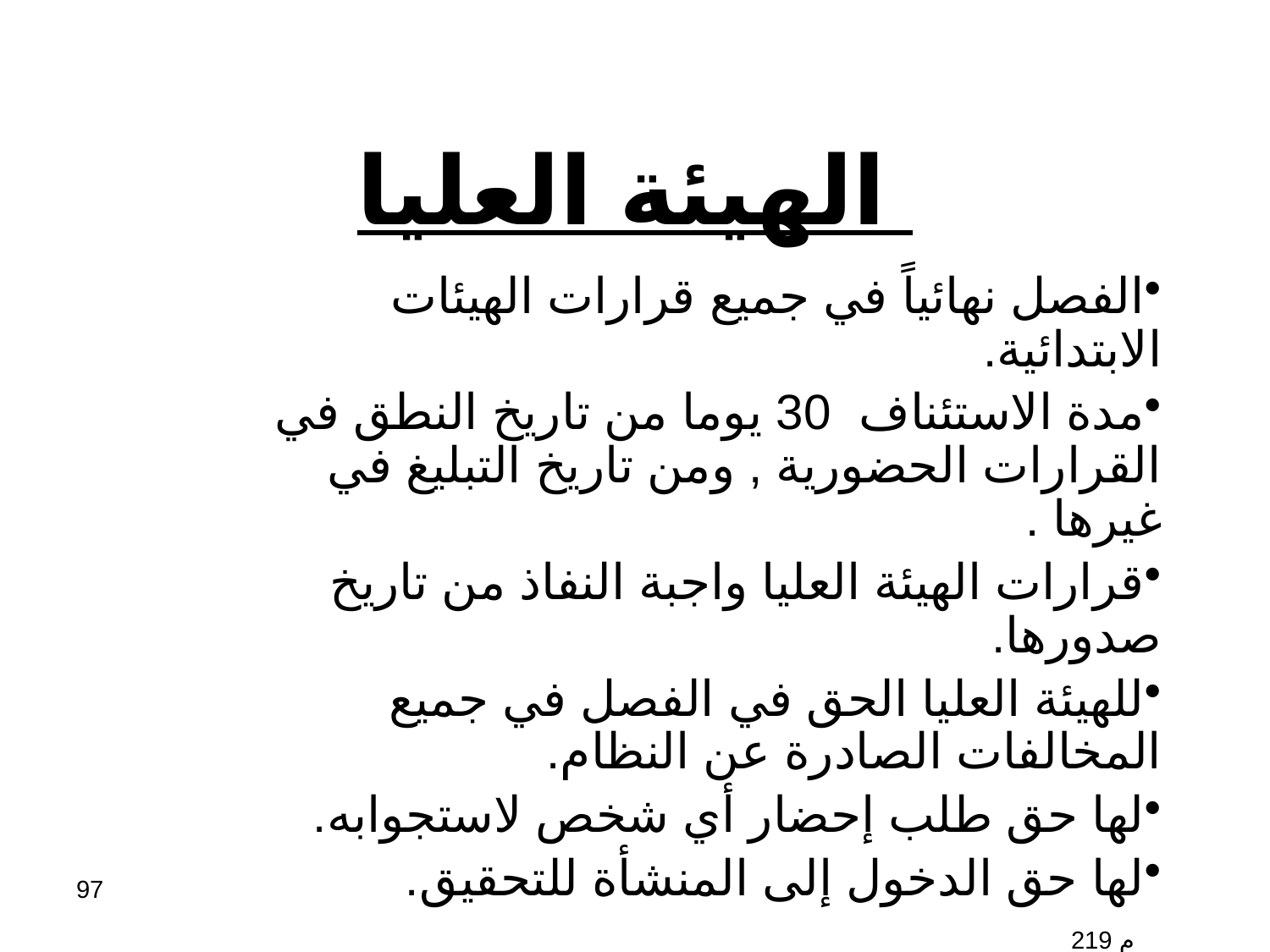

# الهيئة العليا
الفصل نهائياً في جميع قرارات الهيئات الابتدائية.
مدة الاستئناف  30 يوما من تاريخ النطق في القرارات الحضورية , ومن تاريخ التبليغ في غيرها .
قرارات الهيئة العليا واجبة النفاذ من تاريخ صدورها.
للهيئة العليا الحق في الفصل في جميع المخالفات الصادرة عن النظام.
لها حق طلب إحضار أي شخص لاستجوابه.
لها حق الدخول إلى المنشأة للتحقيق.                م 219

97